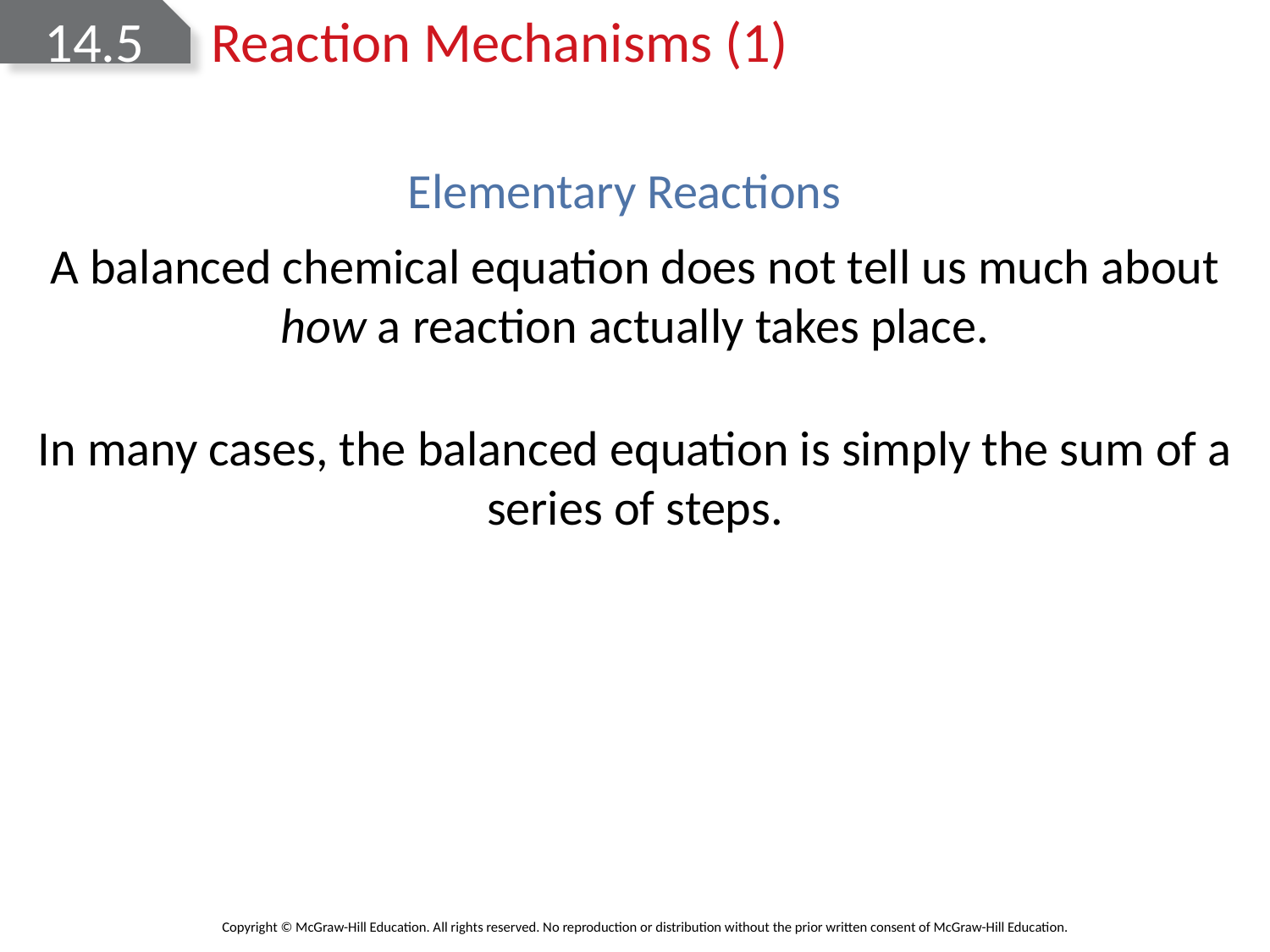

# 14.5 Reaction Mechanisms (1)
Elementary Reactions
A balanced chemical equation does not tell us much about how a reaction actually takes place.
In many cases, the balanced equation is simply the sum of a series of steps.